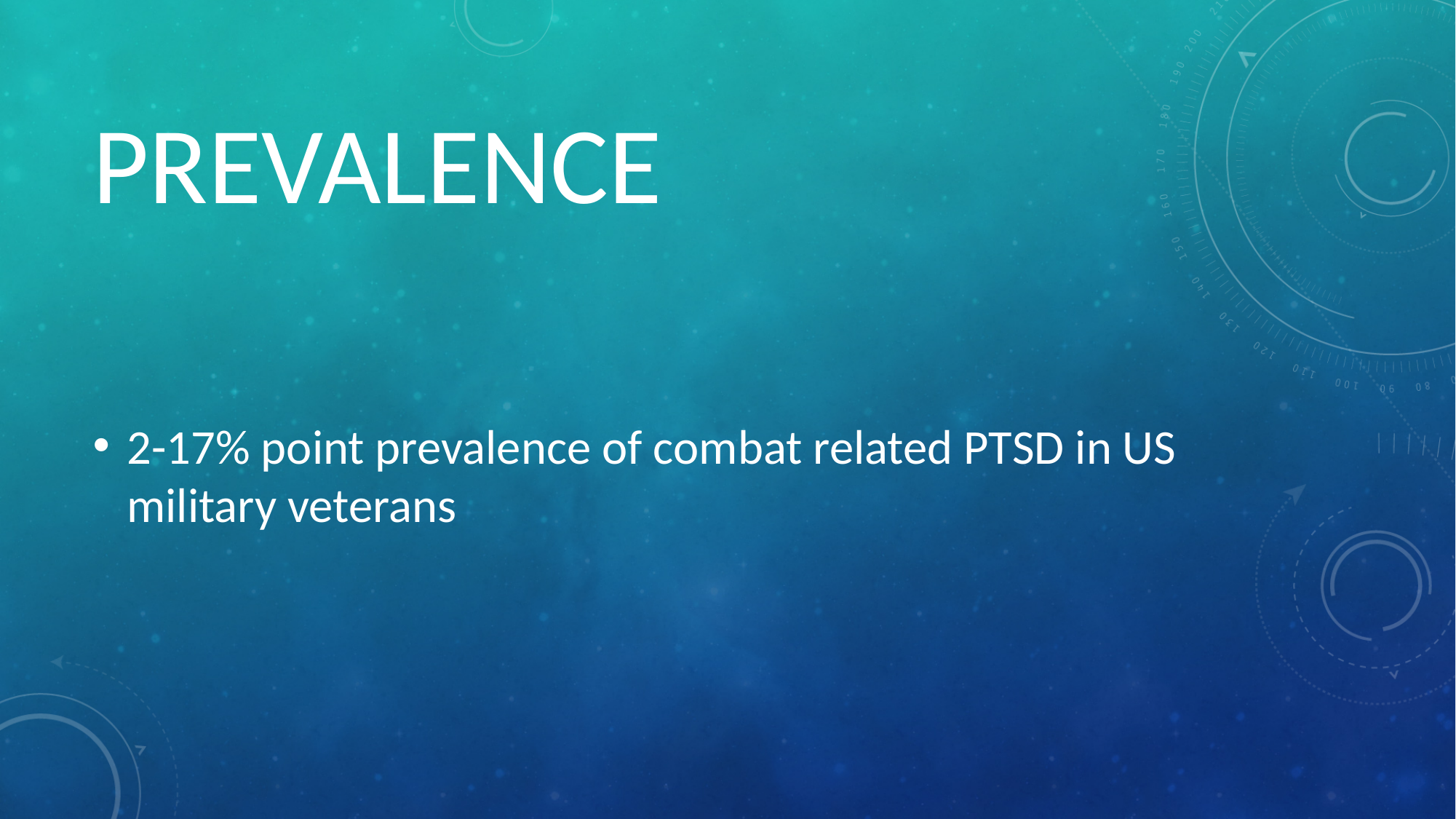

# Prevalence
2-17% point prevalence of combat related PTSD in US military veterans